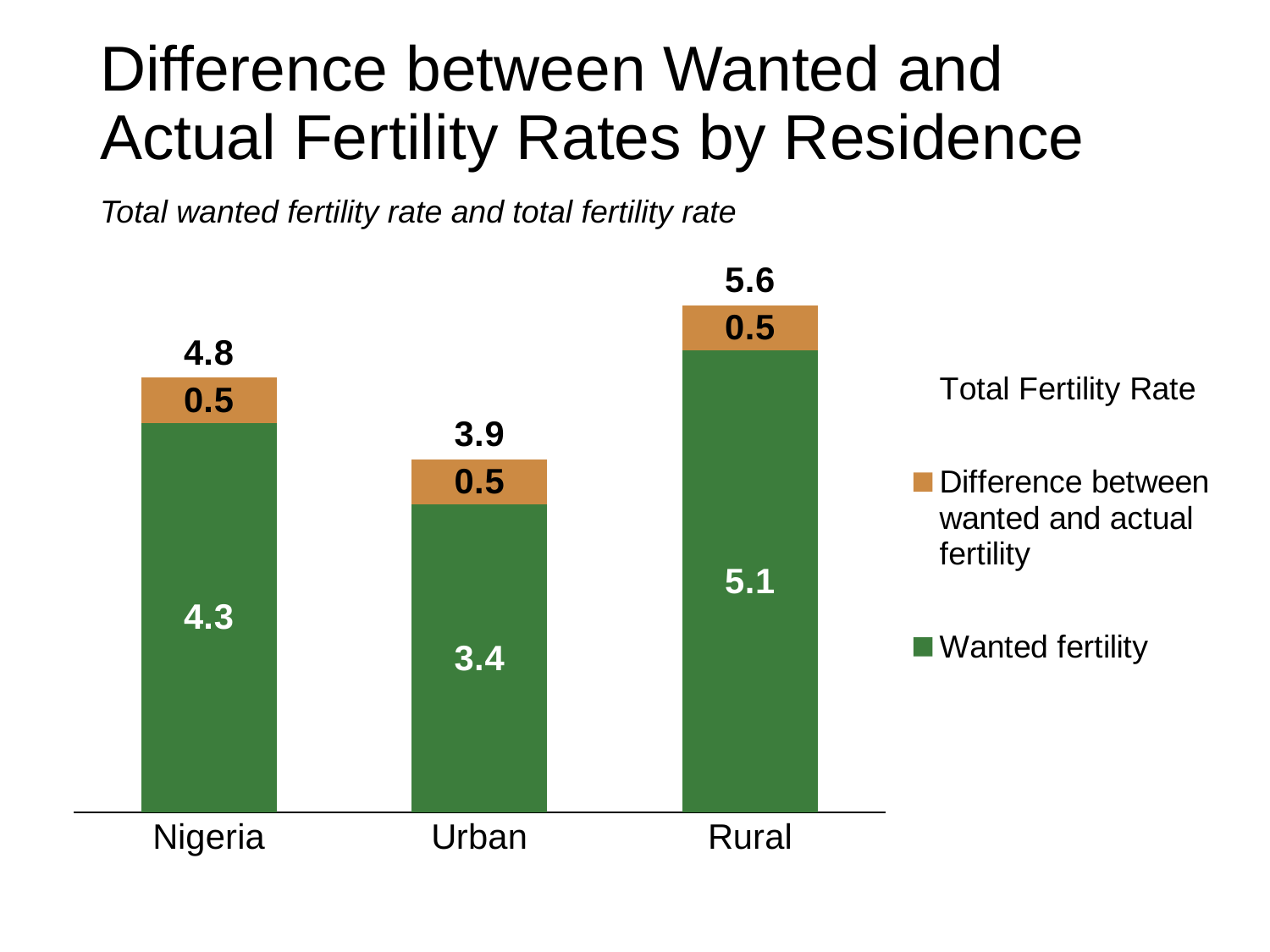

# Difference between Wanted and Actual Fertility Rates by Residence
Total wanted fertility rate and total fertility rate

### Chart

| Category | Wanted fertility | Difference between wanted and actual fertility | Total Fertility Rate |
|---|---|---|---|
| Nigeria | 4.3 | 0.5 | 4.8 |
| Urban | 3.4 | 0.5 | 3.9 |
| Rural | 5.1 | 0.5 | 5.6 |